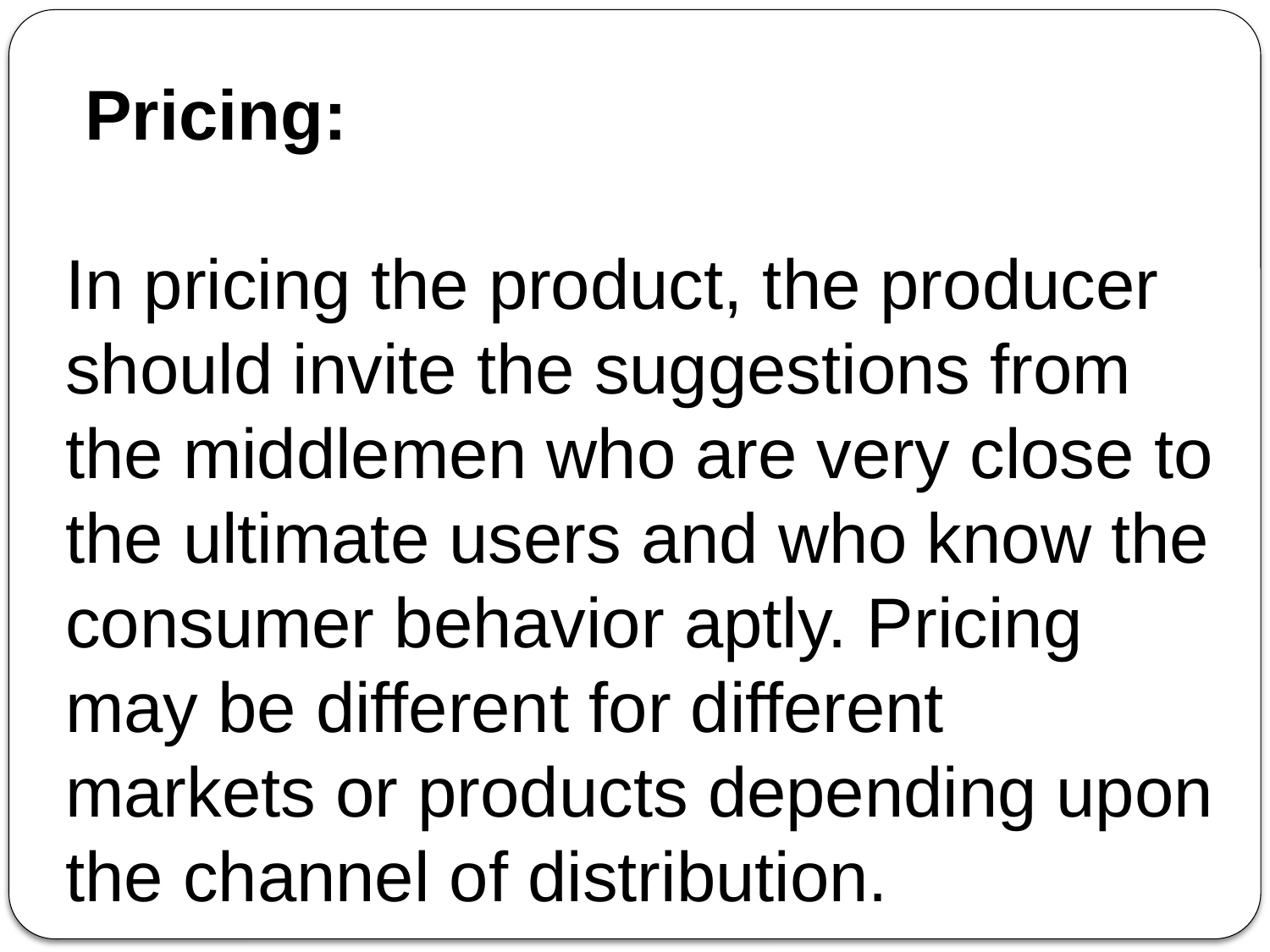

Pricing:

In pricing the product, the producer should invite the suggestions from the middlemen who are very close to the ultimate users and who know the consumer behavior aptly. Pricing may be different for different markets or products depending upon the channel of distribution.